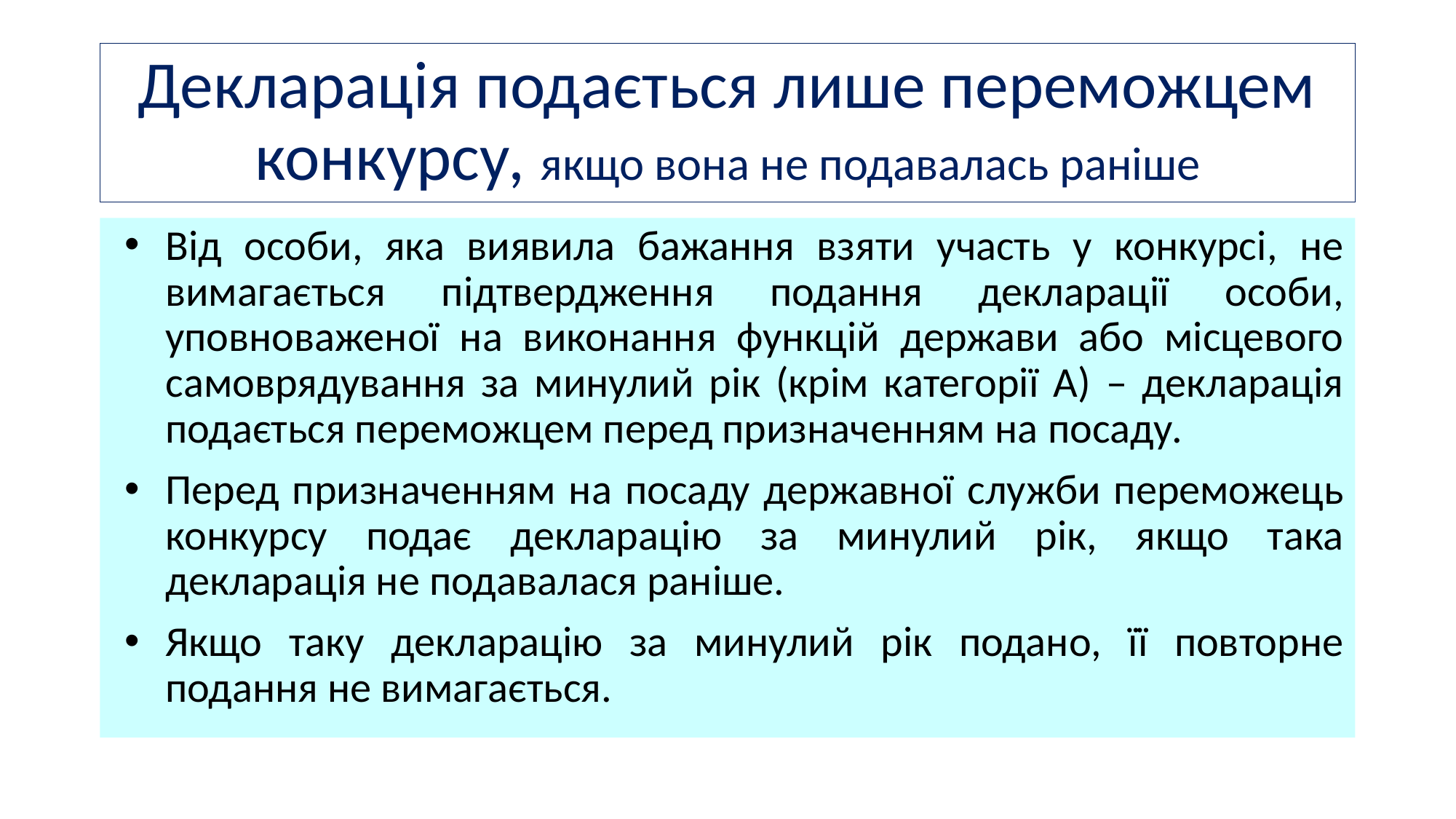

# Декларація подається лише переможцем конкурсу, якщо вона не подавалась раніше
Від особи, яка виявила бажання взяти участь у конкурсі, не вимагається підтвердження подання декларації особи, уповноваженої на виконання функцій держави або місцевого самоврядування за минулий рік (крім категорії А) – декларація подається переможцем перед призначенням на посаду.
Перед призначенням на посаду державної служби переможець конкурсу подає декларацію за минулий рік, якщо така декларація не подавалася раніше.
Якщо таку декларацію за минулий рік подано, її повторне подання не вимагається.